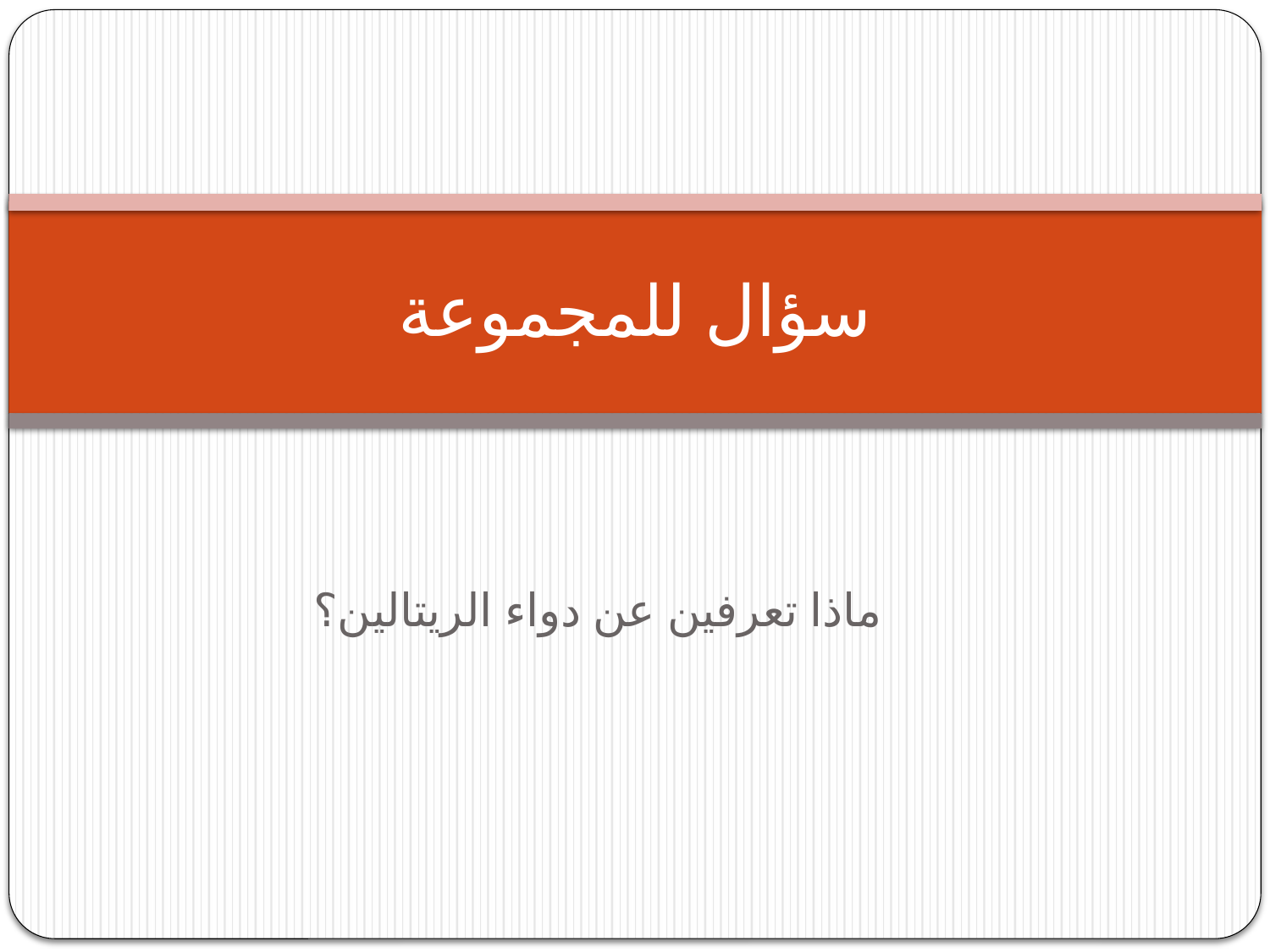

# سؤال للمجموعة

ماذا تعرفين عن دواء الريتالين؟